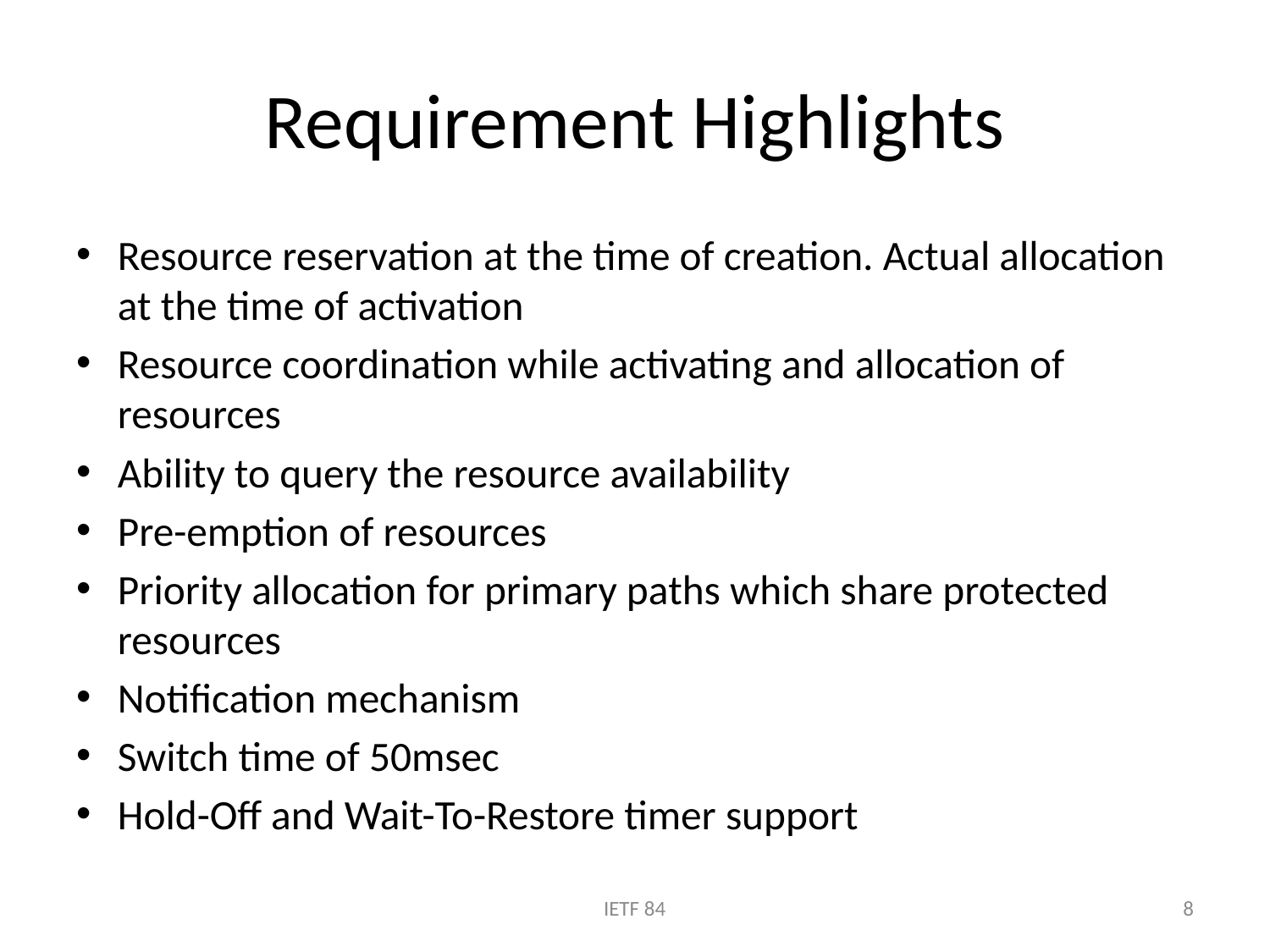

# Requirement Highlights
Resource reservation at the time of creation. Actual allocation at the time of activation
Resource coordination while activating and allocation of resources
Ability to query the resource availability
Pre-emption of resources
Priority allocation for primary paths which share protected resources
Notification mechanism
Switch time of 50msec
Hold-Off and Wait-To-Restore timer support
IETF 84
8